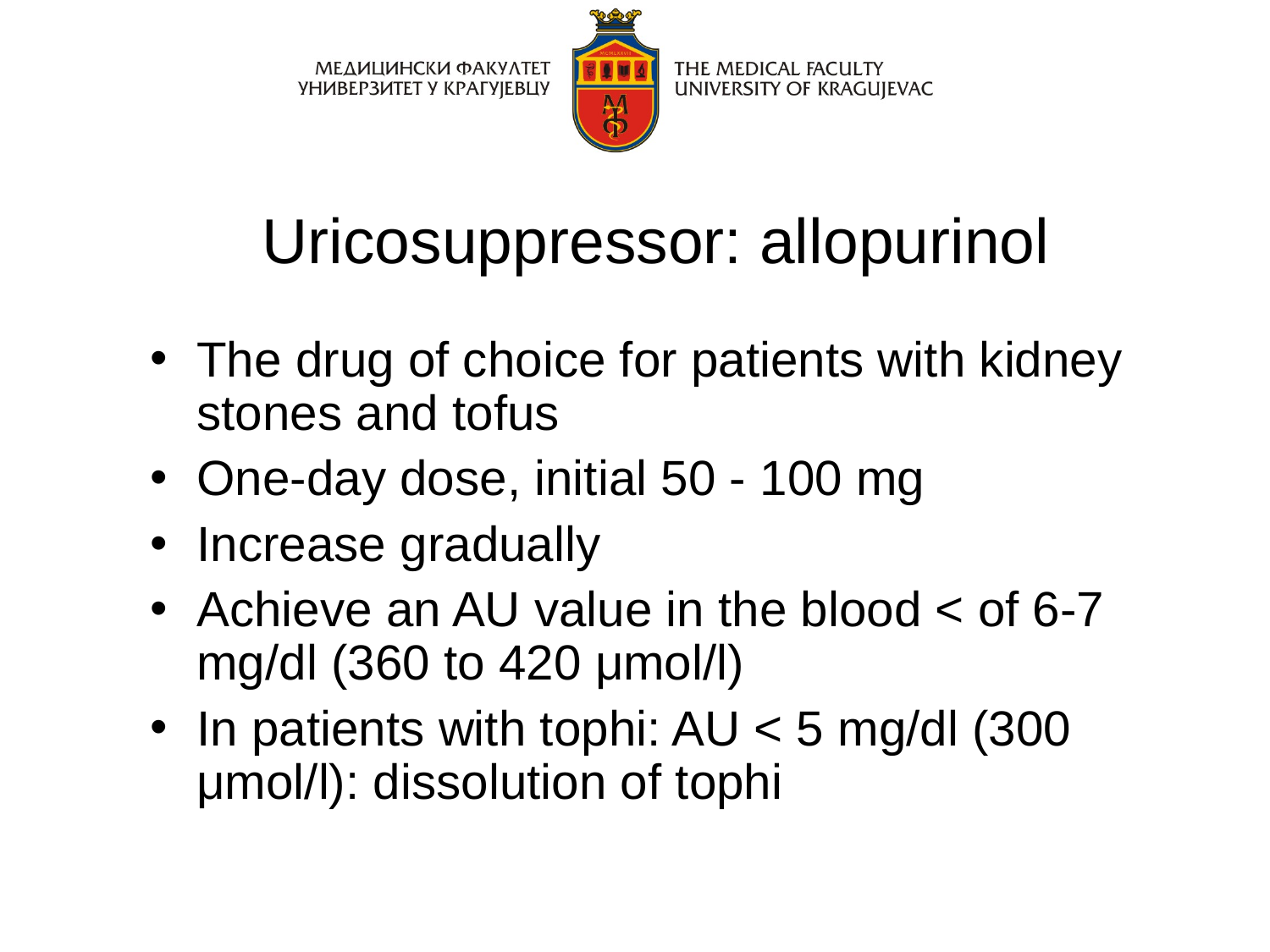

Uricosuppressor: allopurinol
The drug of choice for patients with kidney stones and tofus
One-day dose, initial 50 - 100 mg
Increase gradually
Achieve an AU value in the blood < of 6-7 mg/dl (360 to 420 μmol/l)
In patients with tophi: AU < 5 mg/dl (300 μmol/l): dissolution of tophi